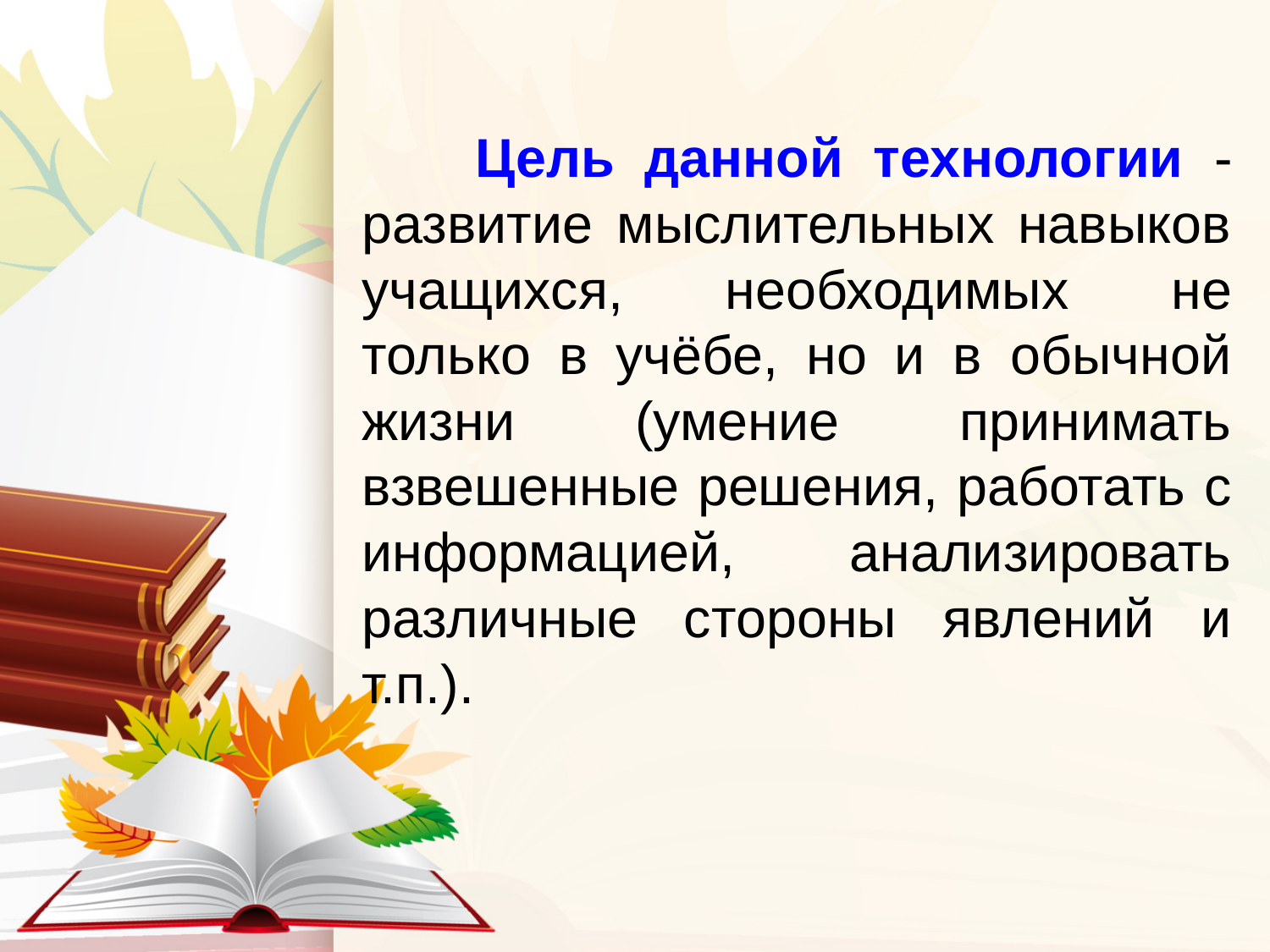

Цель данной технологии - развитие мыслительных навыков учащихся, необходимых не только в учёбе, но и в обычной жизни (умение принимать взвешенные решения, работать с информацией, анализировать различные стороны явлений и т.п.).